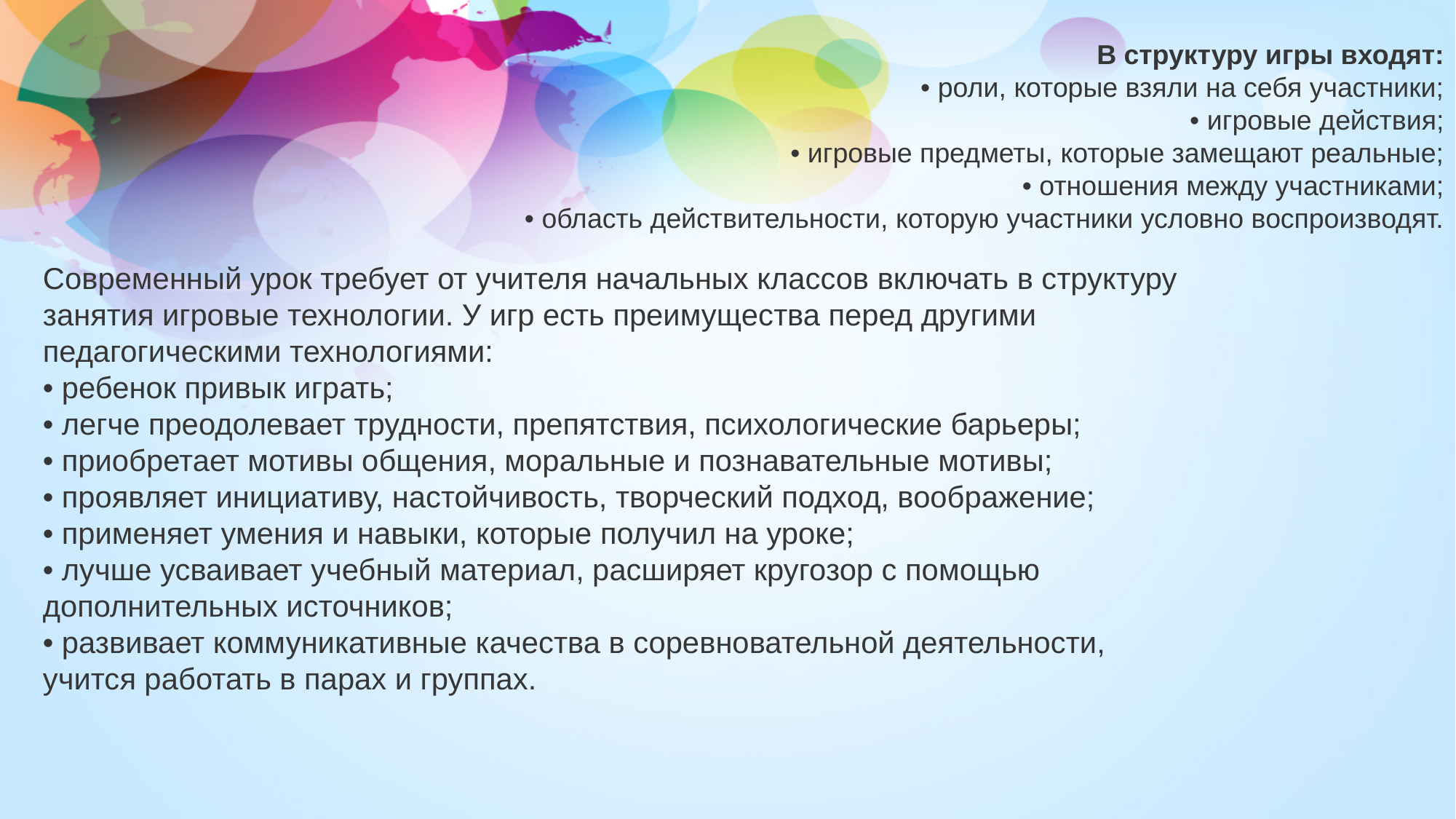

# В структуру игры входят: • роли, которые взяли на себя участники; • игровые действия; • игровые предметы, которые замещают реальные; • отношения между участниками; • область действительности, которую участники условно воспроизводят.
Современный урок требует от учителя начальных классов включать в структуру занятия игровые технологии. У игр есть преимущества перед другими педагогическими технологиями:
• ребенок привык играть;
• легче преодолевает трудности, препятствия, психологические барьеры;
• приобретает мотивы общения, моральные и познавательные мотивы;
• проявляет инициативу, настойчивость, творческий подход, воображение;
• применяет умения и навыки, которые получил на уроке;
• лучше усваивает учебный материал, расширяет кругозор с помощью дополнительных источников;
• развивает коммуникативные качества в соревновательной деятельности, учится работать в парах и группах.